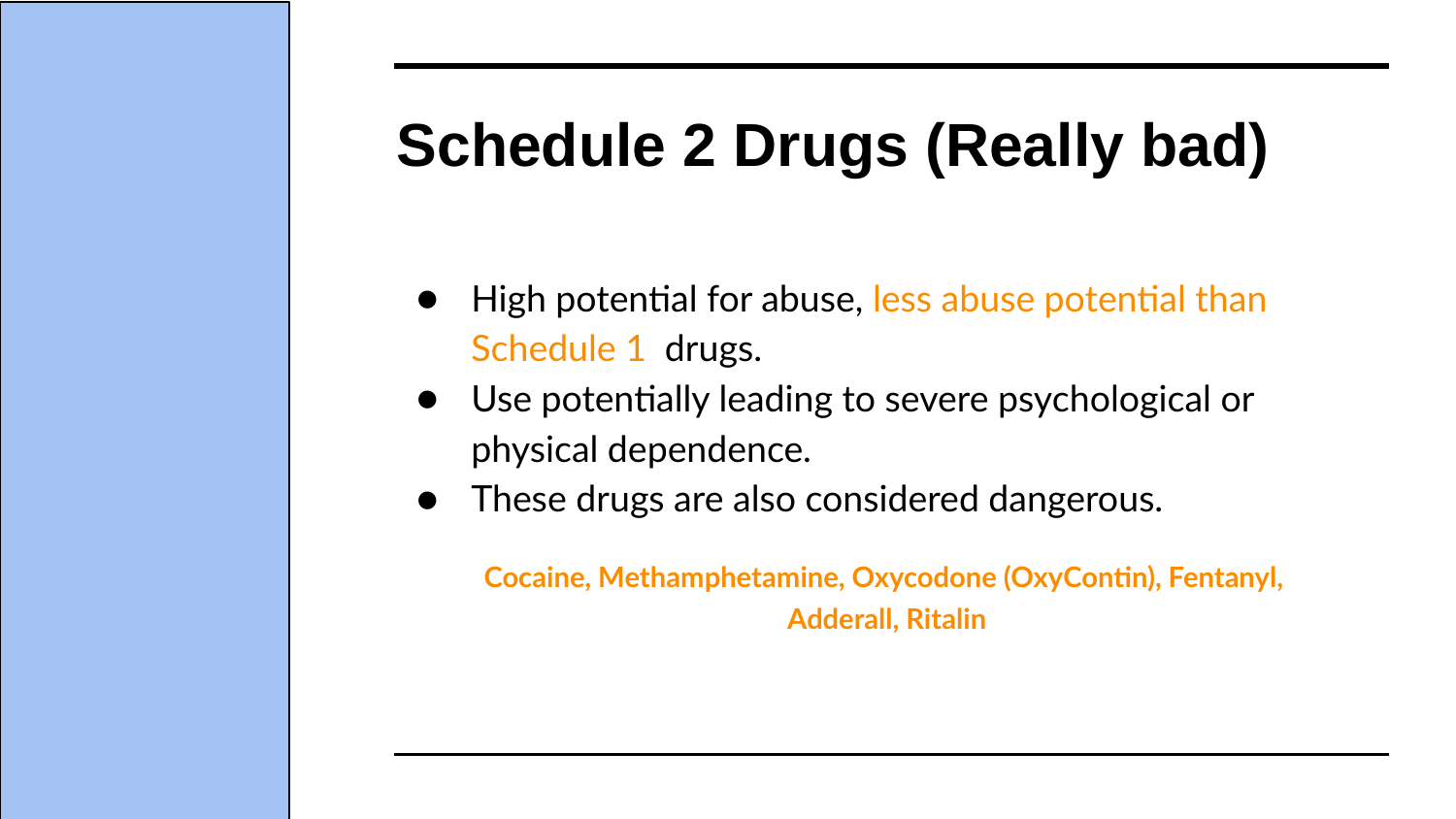

# Schedule 2 Drugs (Really bad)
High potential for abuse, less abuse potential than Schedule 1  drugs.
Use potentially leading to severe psychological or physical dependence.
These drugs are also considered dangerous.
Cocaine, Methamphetamine, Oxycodone (OxyContin), Fentanyl,
Adderall, Ritalin